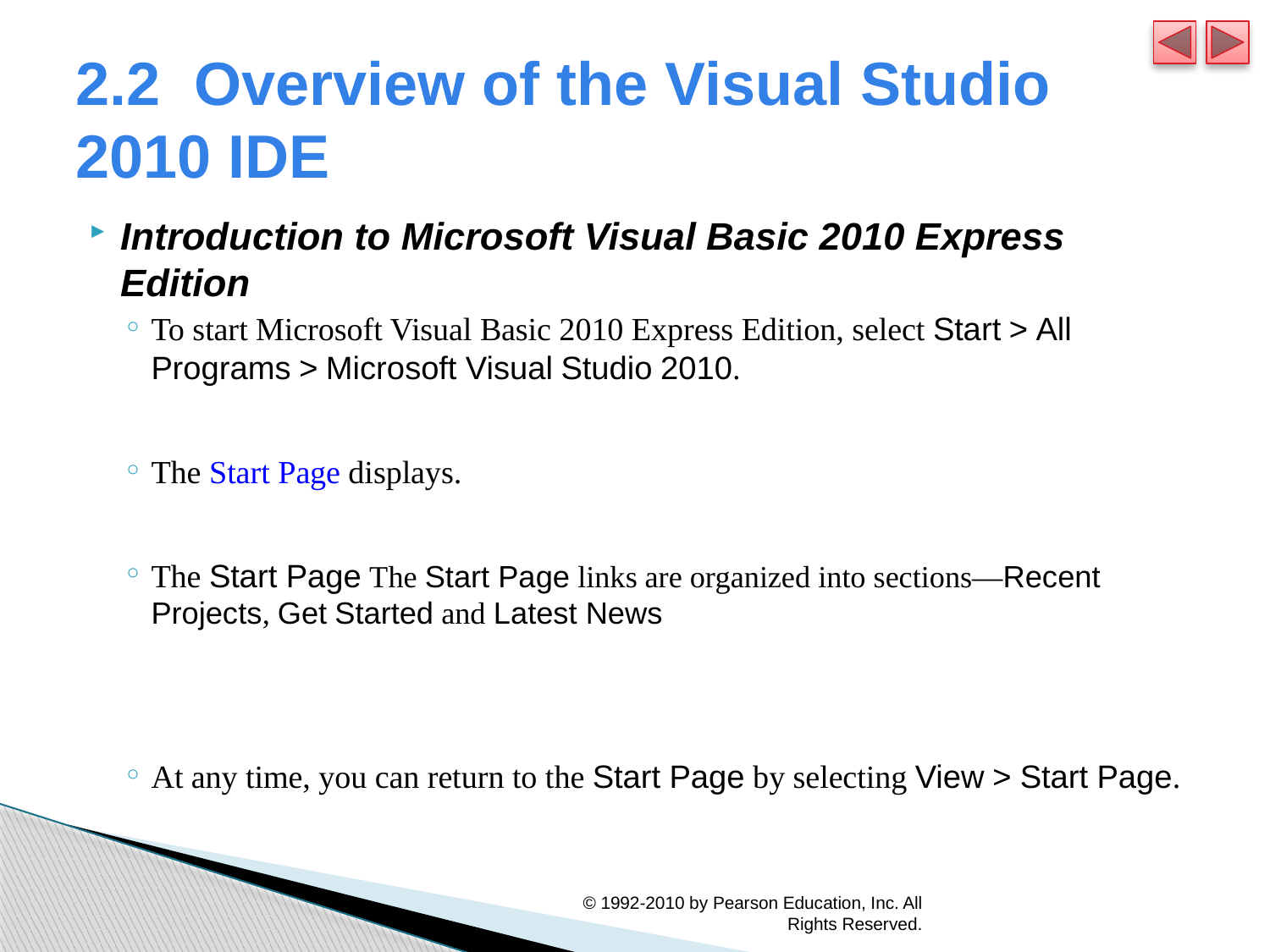

# 2.2  Overview of the Visual Studio 2010 IDE
Introduction to Microsoft Visual Basic 2010 Express Edition
To start Microsoft Visual Basic 2010 Express Edition, select Start > All Programs > Microsoft Visual Studio 2010.

The Start Page displays.

The Start Page The Start Page links are organized into sections—Recent Projects, Get Started and Latest News

At any time, you can return to the Start Page by selecting View > Start Page.
© 1992-2010 by Pearson Education, Inc. All Rights Reserved.